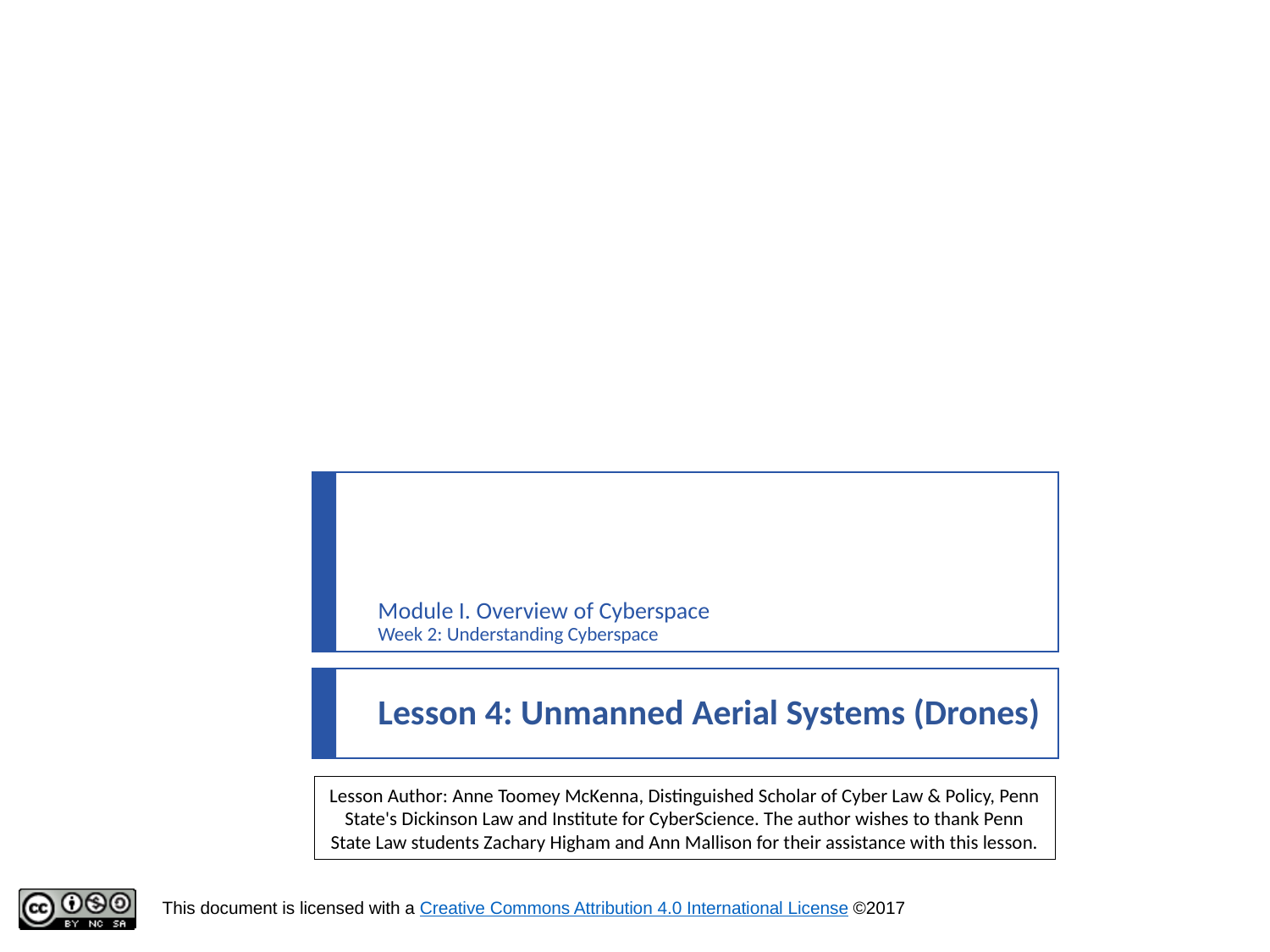

# Module I. Overview of Cyberspace Week 2: Understanding Cyberspace
Lesson 4: Unmanned Aerial Systems (Drones)
Lesson Author: Anne Toomey McKenna, Distinguished Scholar of Cyber Law & Policy, Penn State's Dickinson Law and Institute for CyberScience. The author wishes to thank Penn State Law students Zachary Higham and Ann Mallison for their assistance with this lesson.